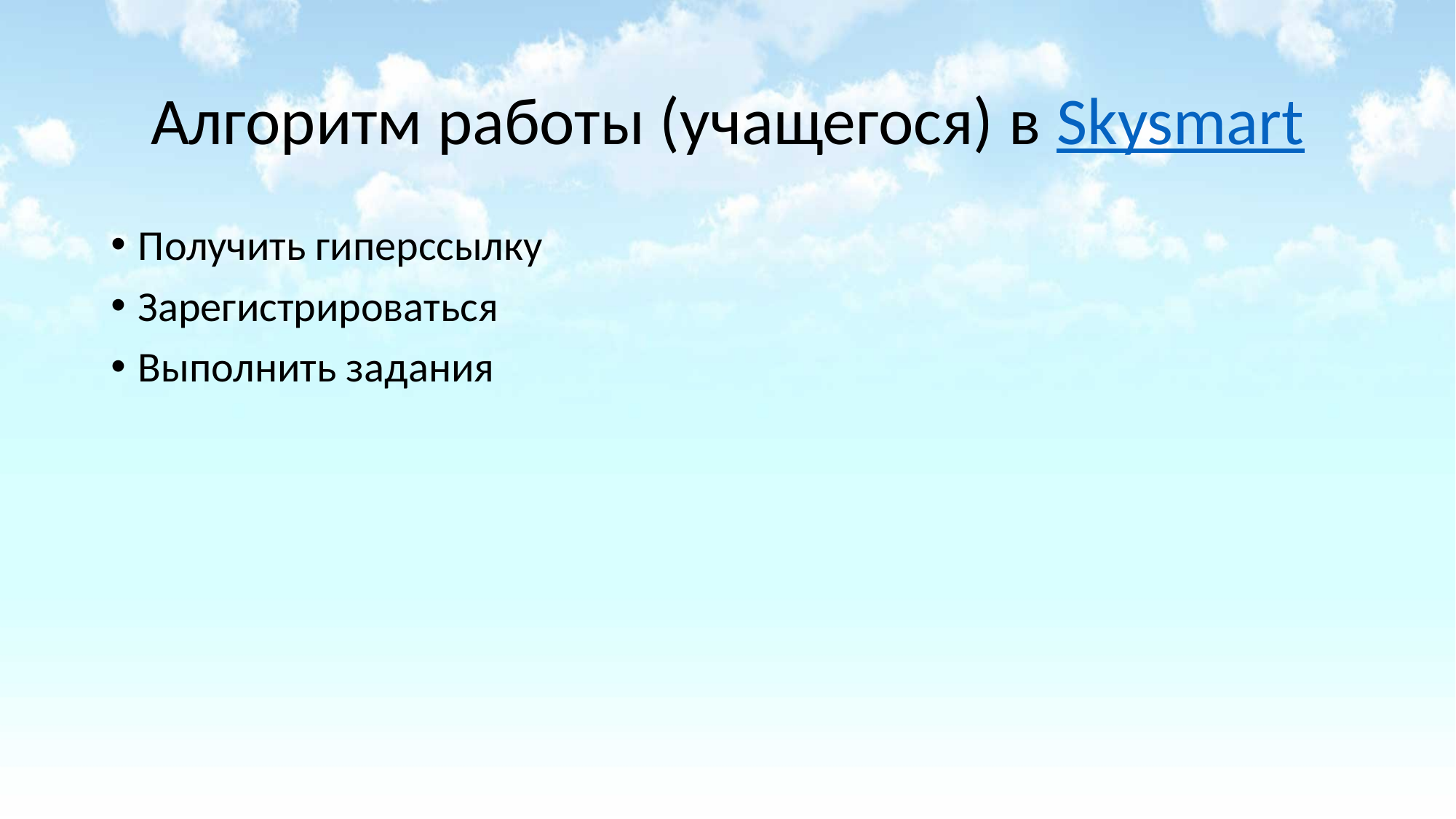

# Алгоритм работы (учащегося) в Skysmart
Получить гиперссылку
Зарегистрироваться
Выполнить задания